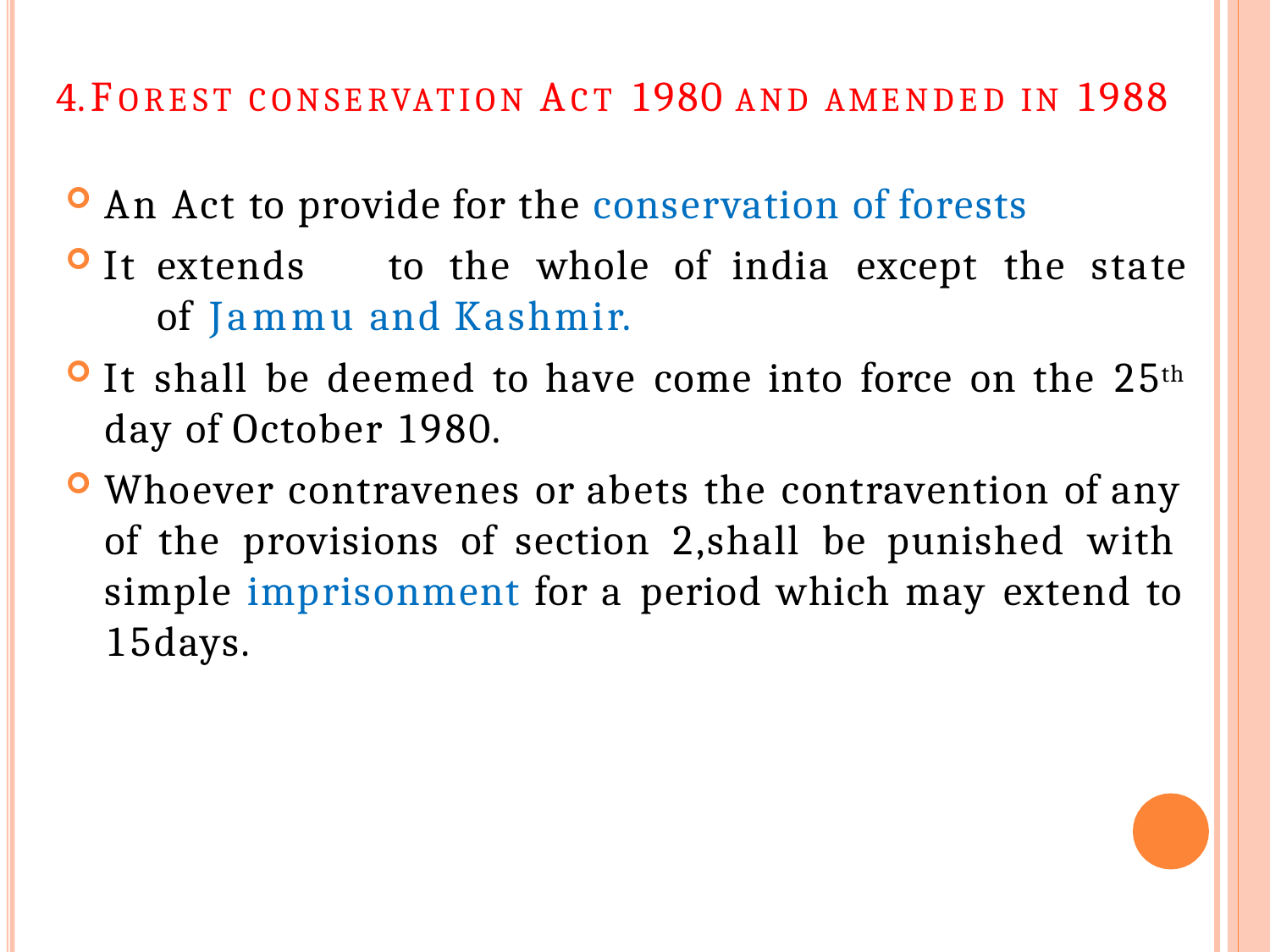

FOREST CONSERVATION ACT 1980 AND AMENDED IN 1988

An Act to provide for the conservation of forests
It	extends	to	the	whole	of	india	except	the	state	of  Jammu and Kashmir.
It shall be deemed to have come into force on the 25th
day of October 1980.
Whoever contravenes or abets the contravention of any  of the provisions of section 2,shall be punished with  simple imprisonment for a period which may extend to  15days.